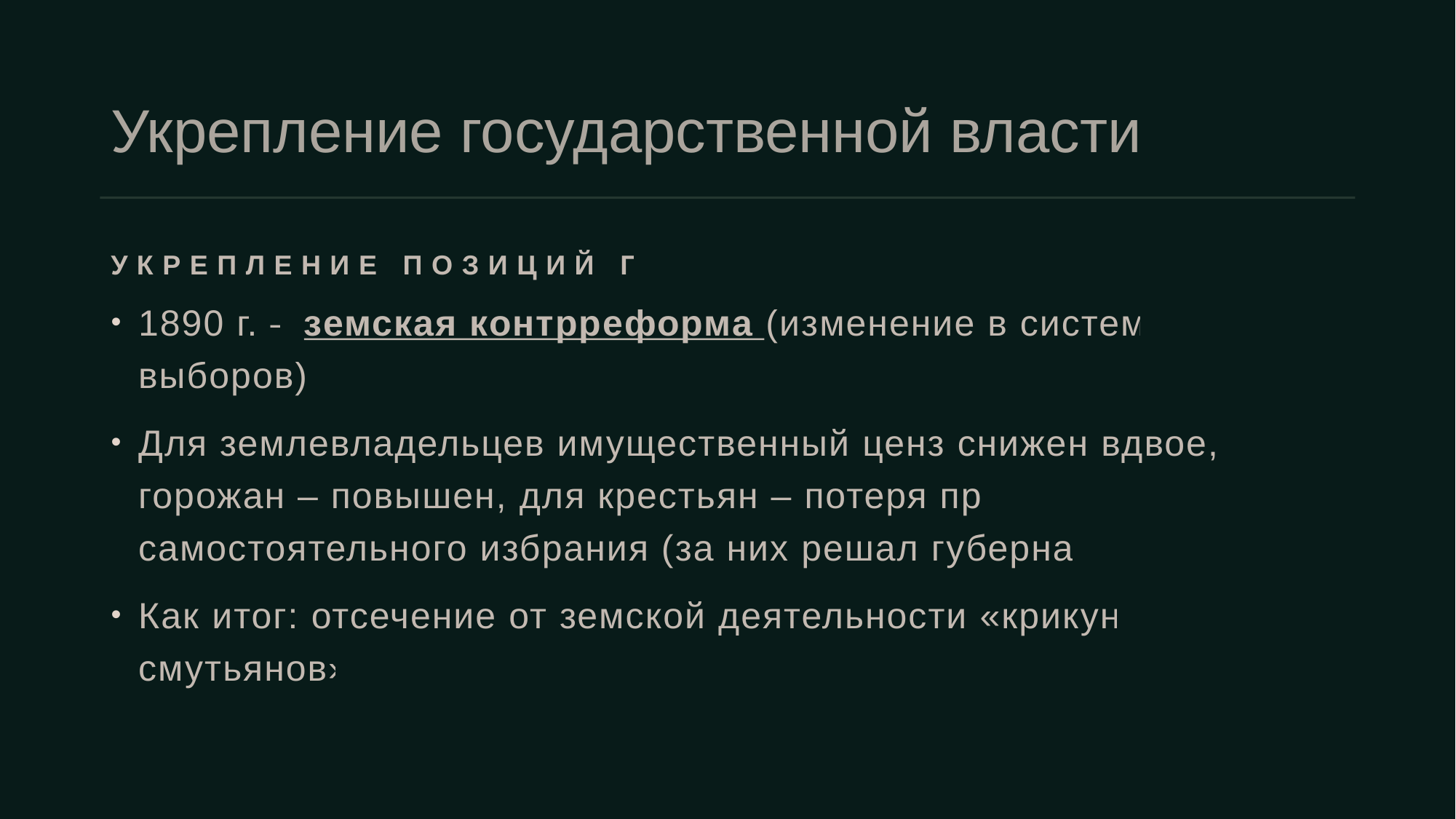

# Укрепление государственной власти
Укрепление позиций помещиков
1890 г. – земская контрреформа (изменение в системе выборов):
Для землевладельцев имущественный ценз снижен вдвое, для горожан – повышен, для крестьян – потеря права самостоятельного избрания (за них решал губернатор)
Как итог: отсечение от земской деятельности «крикунов и смутьянов»